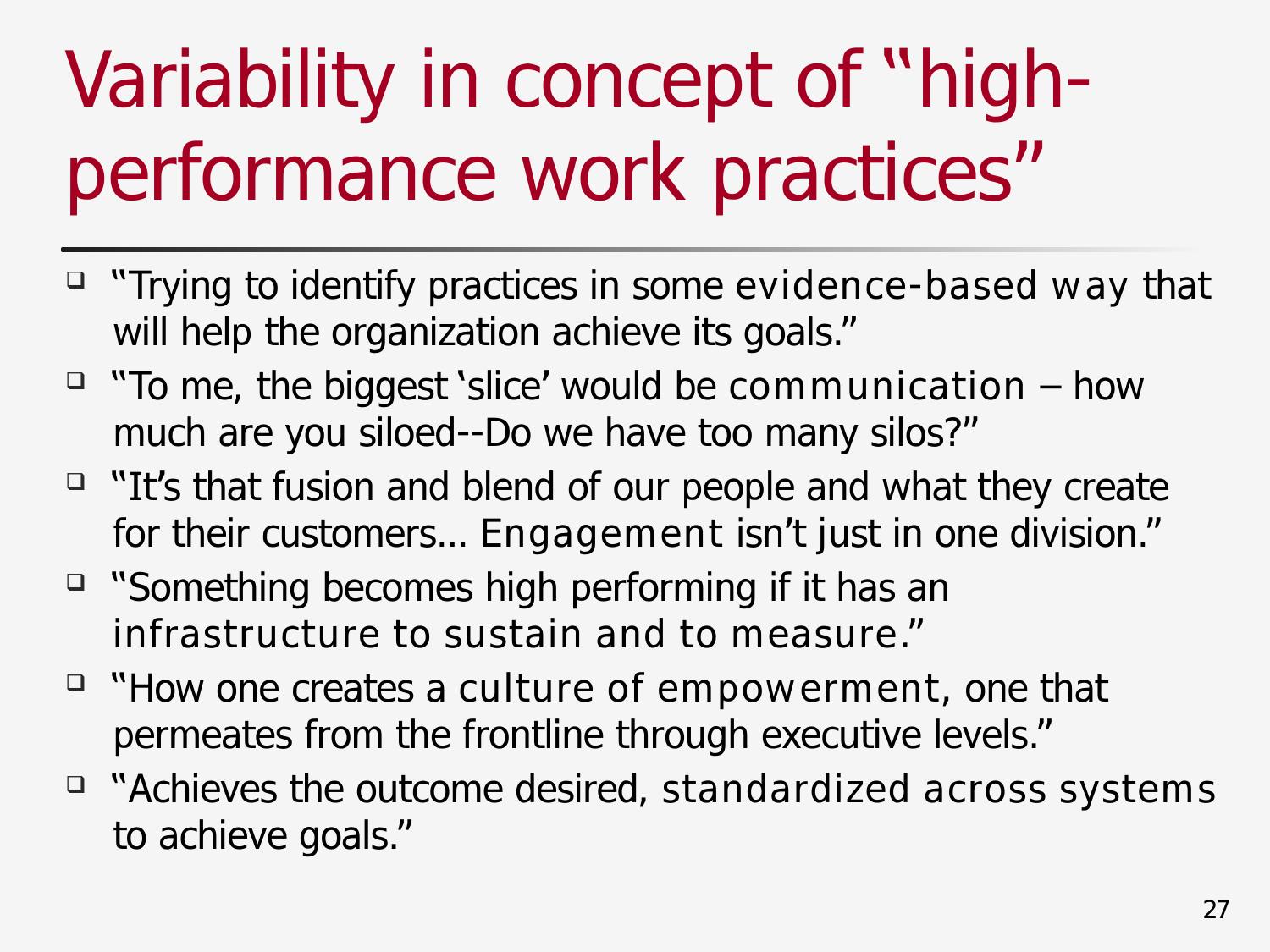

# Variability in concept of “high- performance work practices”
“Trying to identify practices in some evidence-based way that will help the organization achieve its goals.”
“To me, the biggest ‘slice’ would be communication – how much are you siloed--Do we have too many silos?”
“It’s that fusion and blend of our people and what they create for their customers… Engagement isn’t just in one division.”
“Something becomes high performing if it has an infrastructure to sustain and to measure.”
“How one creates a culture of empowerment, one that permeates from the frontline through executive levels.”
“Achieves the outcome desired, standardized across systems to achieve goals.”
 27